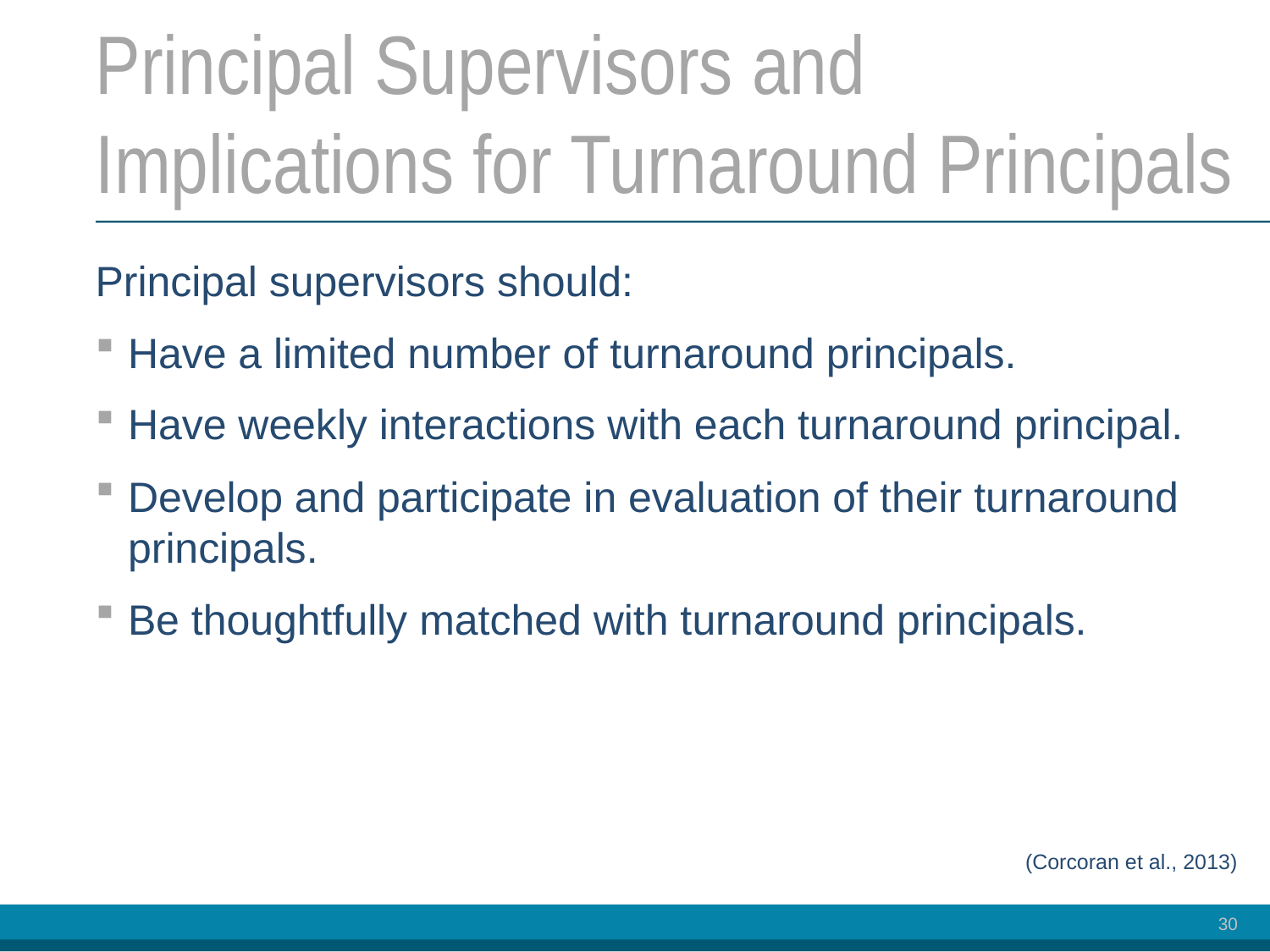

# Principal Supervisors and Implications for Turnaround Principals
Principal supervisors should:
Have a limited number of turnaround principals.
Have weekly interactions with each turnaround principal.
Develop and participate in evaluation of their turnaround principals.
Be thoughtfully matched with turnaround principals.

(Corcoran et al., 2013)

30